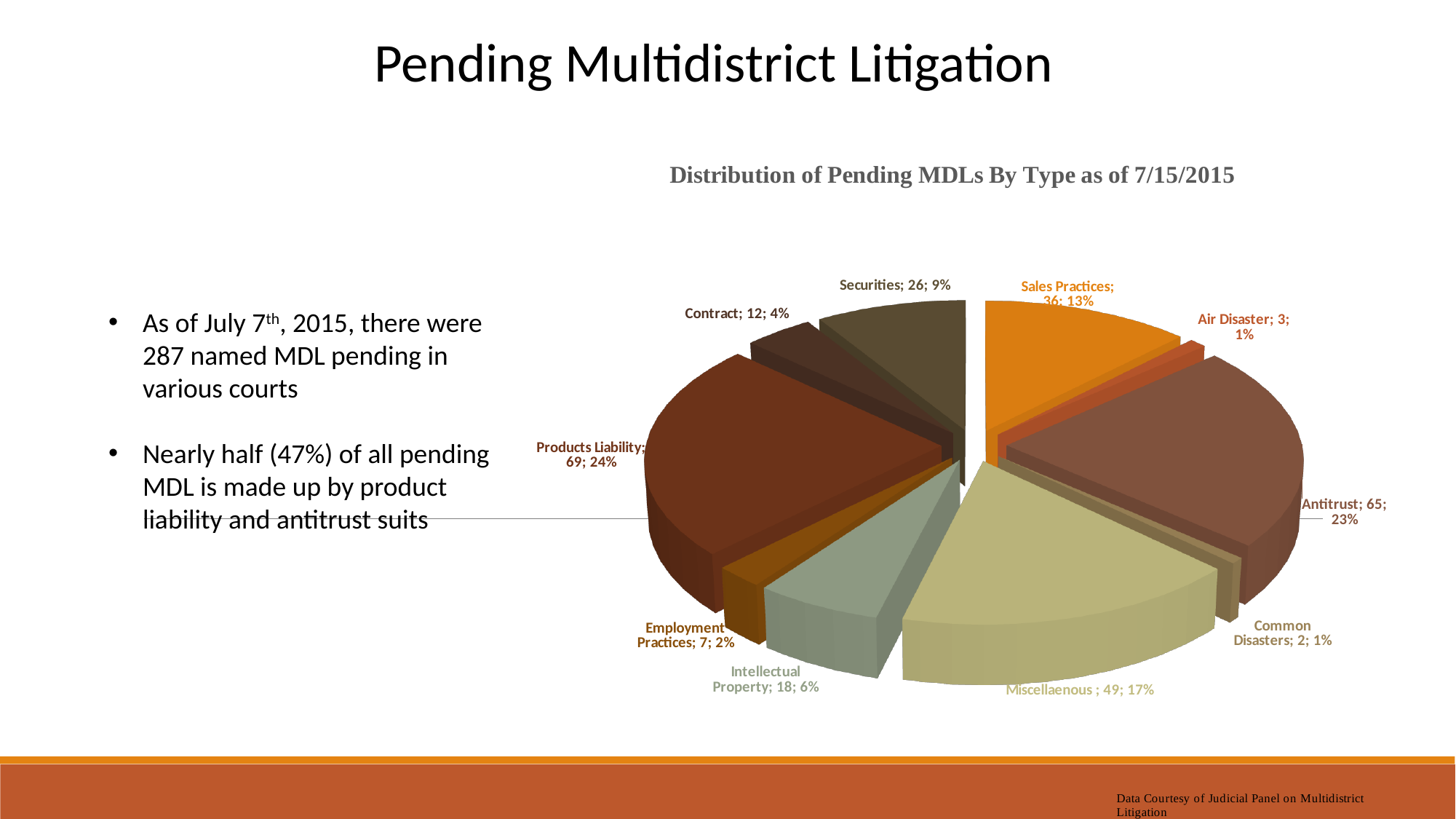

Pending Multidistrict Litigation

[unsupported chart]

As of July 7th, 2015, there were 287 named MDL pending in various courts

Nearly half (47%) of all pending MDL is made up by product liability and antitrust suits